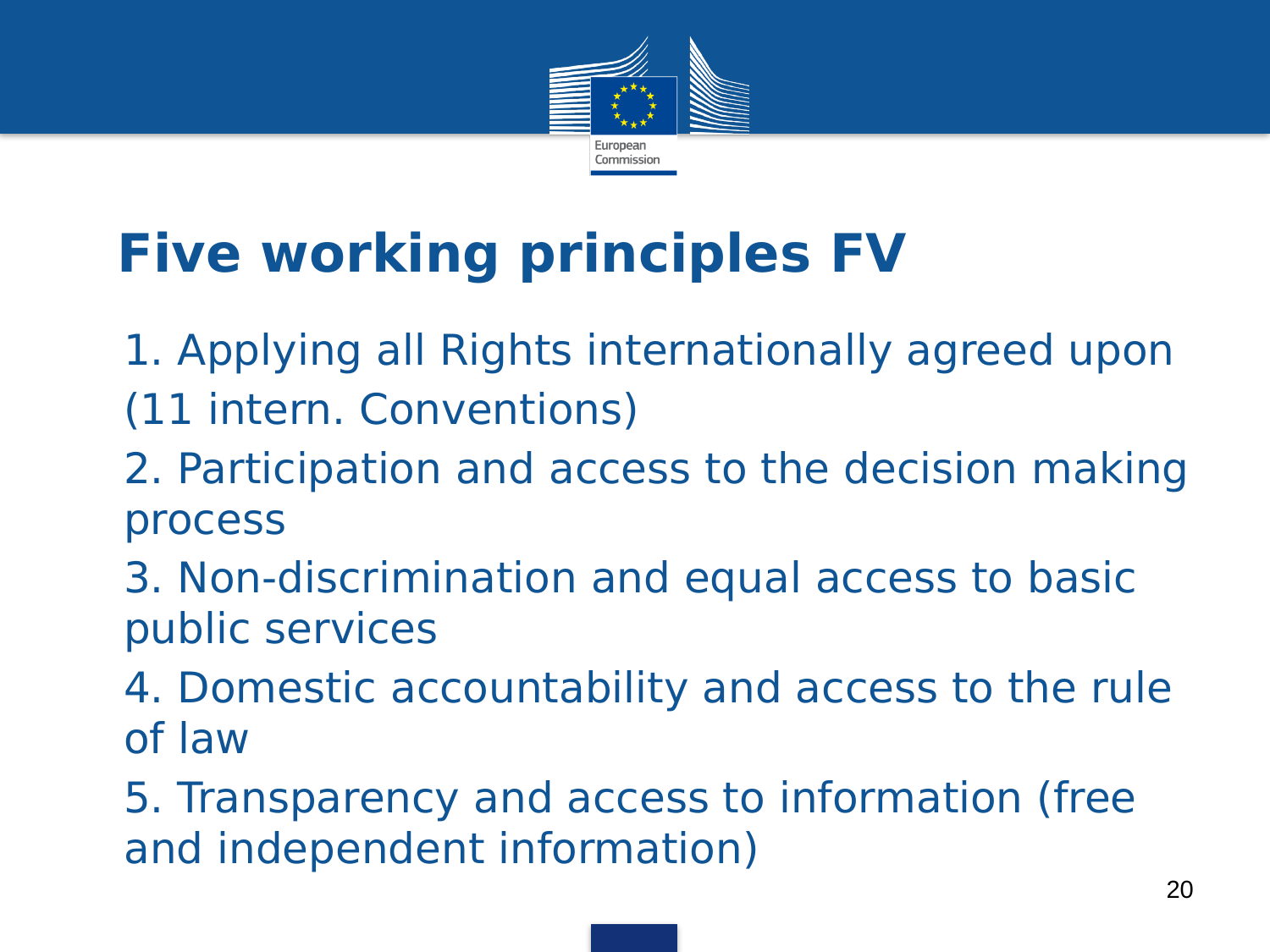

# Five working principles FV
1. Applying all Rights internationally agreed upon
(11 intern. Conventions)
2. Participation and access to the decision making process
3. Non-discrimination and equal access to basic public services
4. Domestic accountability and access to the rule of law
5. Transparency and access to information (free and independent information)

20